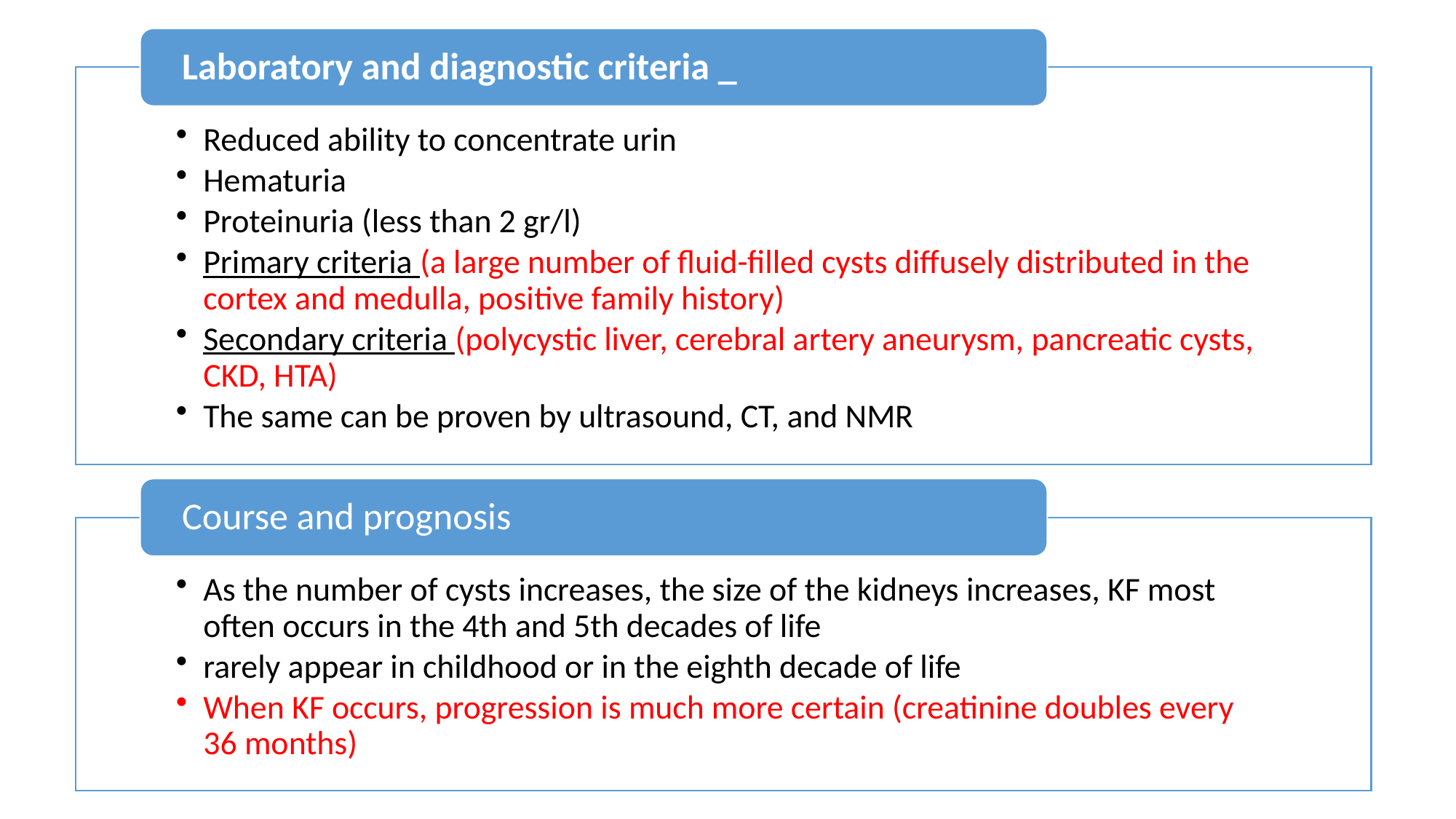

Reduced ability to concentrate urin
Hematuria
Proteinuria (less than 2 gr/l)
Primary criteria (a large number of fluid-filled cysts diffusely distributed in the cortex and medulla, positive family history)
Secondary criteria (polycystic liver, cerebral artery aneurysm, pancreatic cysts, CKD, HTA)
The same can be proven by ultrasound, CT, and NMR
Laboratory and diagnostic criteria _
As the number of cysts increases, the size of the kidneys increases, KF most often occurs in the 4th and 5th decades of life
rarely appear in childhood or in the eighth decade of life
When KF occurs, progression is much more certain (creatinine doubles every 36 months)
Course and prognosis